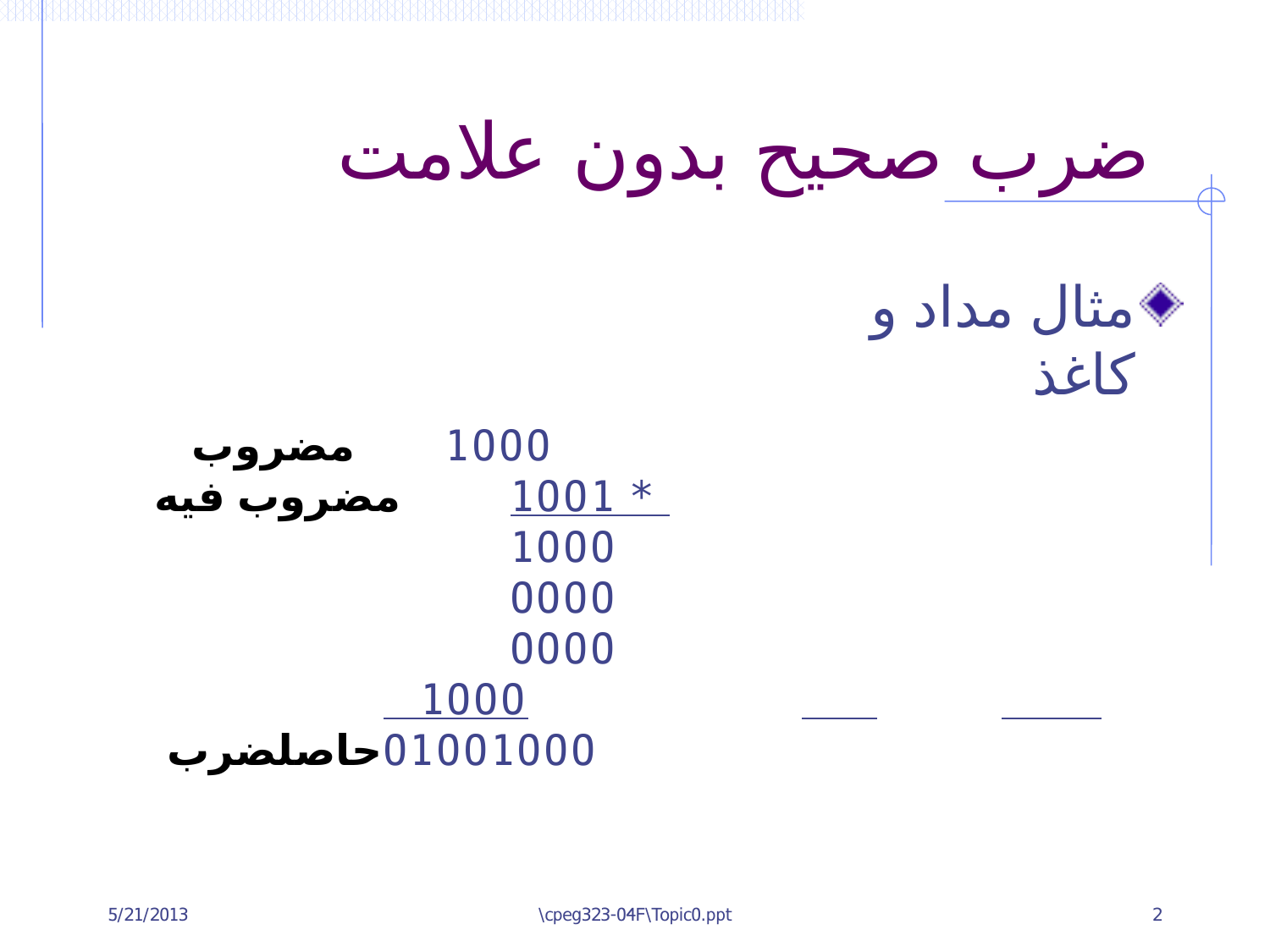

# ضرب صحيح بدون علامت
مثال مداد و کاغذ
مضروب     	                1000
 مضروب فيه  	   * 1001
		    	      1000
			    0000
			  0000
	   	          1000
حاصلضرب   	        01001000
5/21/2013
\cpeg323-04F\Topic0.ppt
2